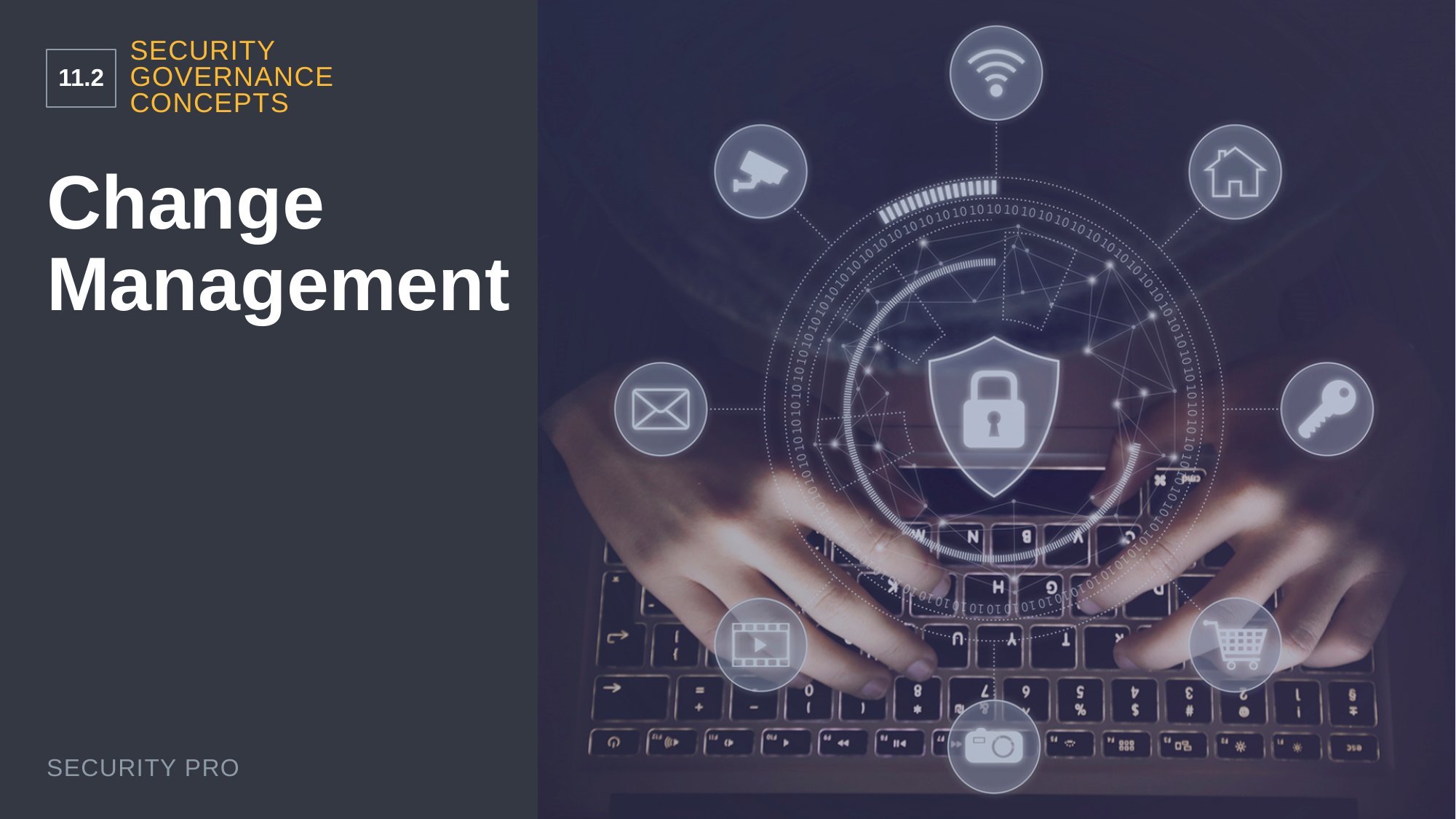

11.2
Security Governance Concepts
# Change Management
Security Pro